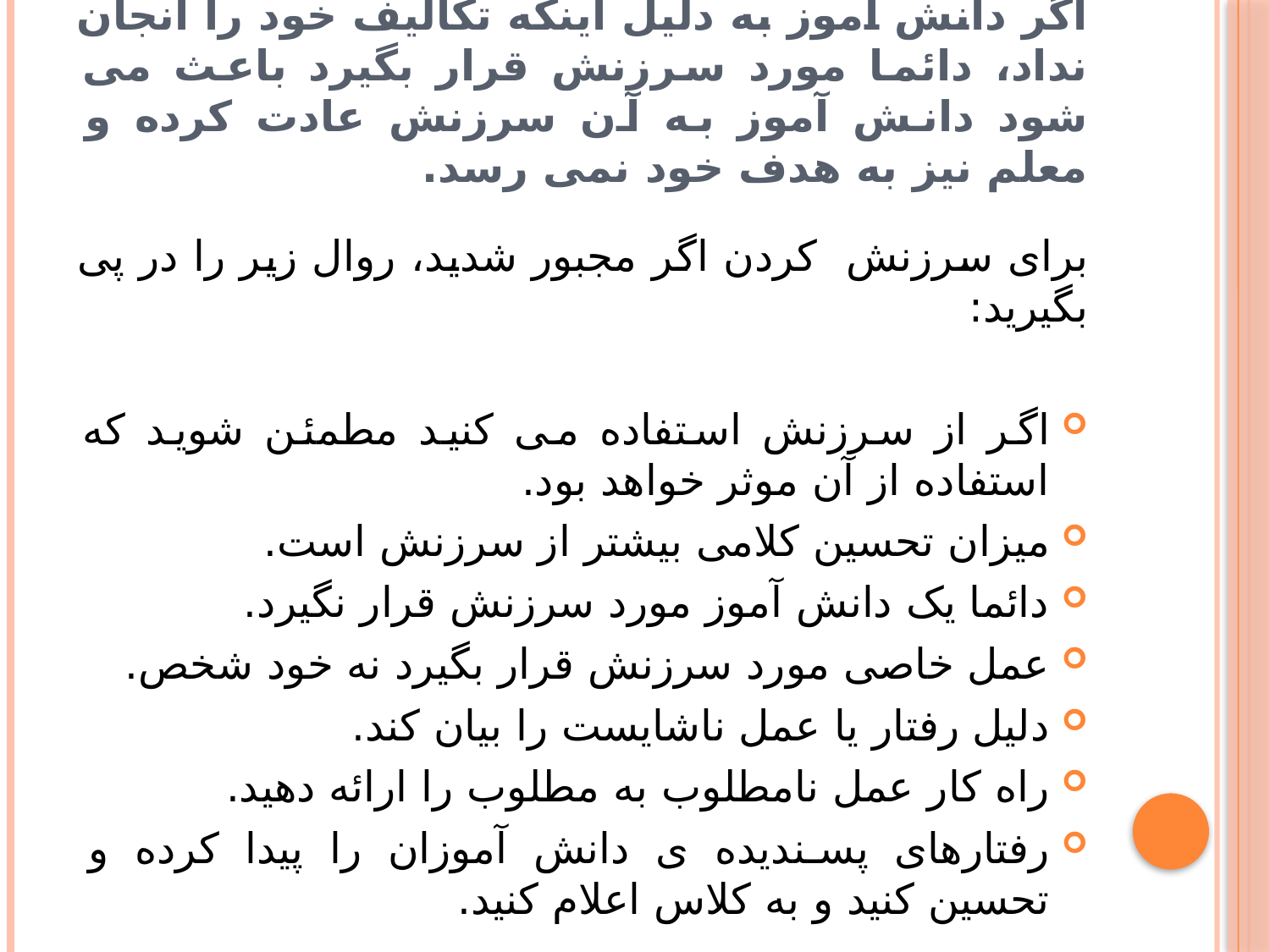

# اگر دانش آموز به دلیل اینکه تکالیف خود را انجان نداد، دائما مورد سرزنش قرار بگیرد باعث می شود دانش آموز به آن سرزنش عادت کرده و معلم نیز به هدف خود نمی رسد.
برای سرزنش  کردن اگر مجبور شدید، روال زیر را در پی بگیرید:

اگر از سرزنش استفاده می کنید مطمئن شوید که استفاده از آن موثر خواهد بود.
میزان تحسین کلامی بیشتر از سرزنش است.
دائما یک دانش آموز مورد سرزنش قرار نگیرد.
عمل خاصی مورد سرزنش قرار بگیرد نه خود شخص.
دلیل رفتار یا عمل ناشایست را بیان کند.
راه کار عمل نامطلوب به مطلوب را ارائه دهید.
رفتارهای پسندیده ی دانش آموزان را پیدا کرده و تحسین کنید و به کلاس اعلام کنید.